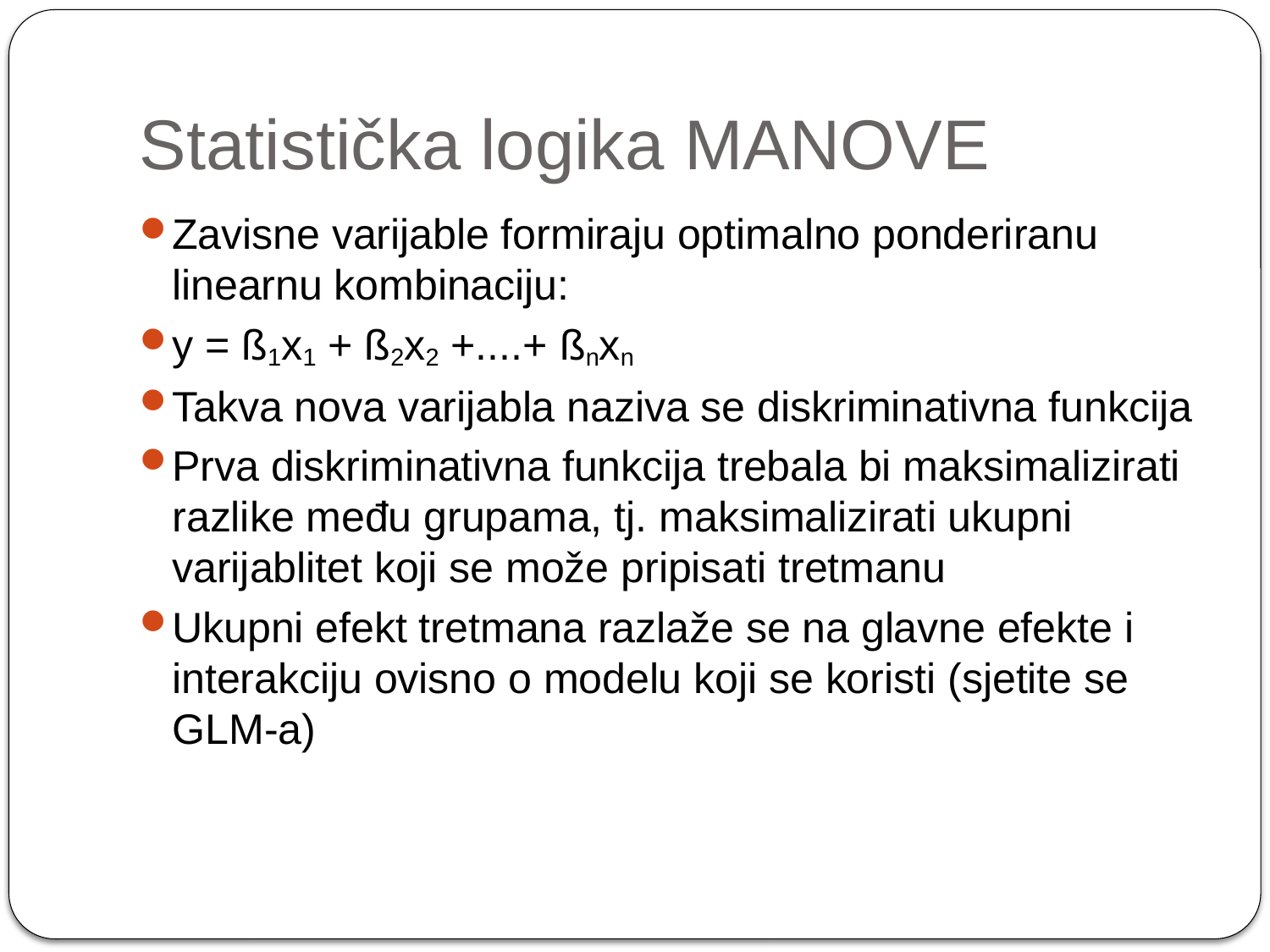

# Statistička logika MANOVE
Zavisne varijable formiraju optimalno ponderiranu linearnu kombinaciju:
y = ß1x1 + ß2x2 +....+ ßnxn
Takva nova varijabla naziva se diskriminativna funkcija
Prva diskriminativna funkcija trebala bi maksimalizirati razlike među grupama, tj. maksimalizirati ukupni varijablitet koji se može pripisati tretmanu
Ukupni efekt tretmana razlaže se na glavne efekte i interakciju ovisno o modelu koji se koristi (sjetite se GLM-a)